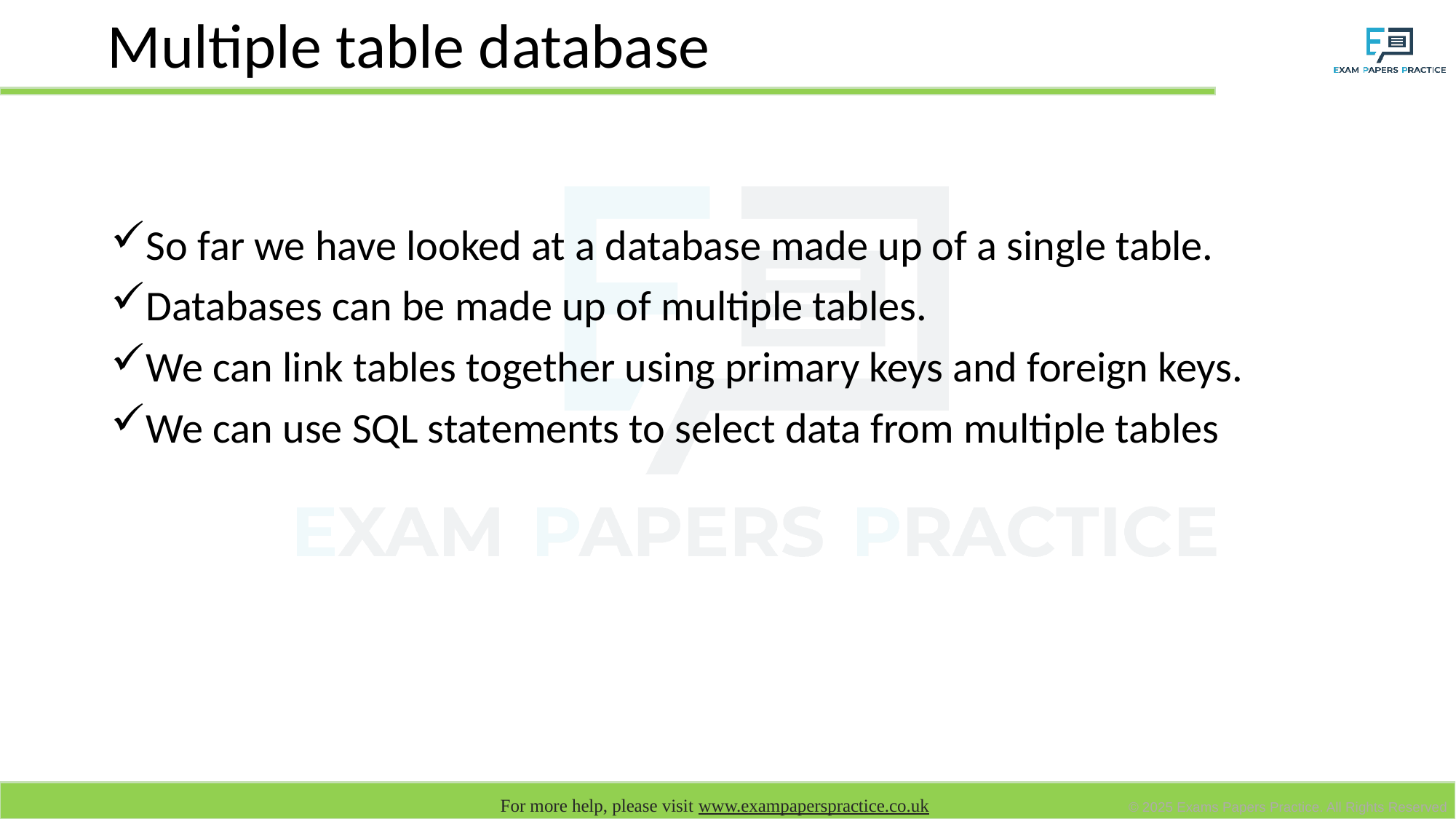

# Multiple table database
So far we have looked at a database made up of a single table.
Databases can be made up of multiple tables.
We can link tables together using primary keys and foreign keys.
We can use SQL statements to select data from multiple tables